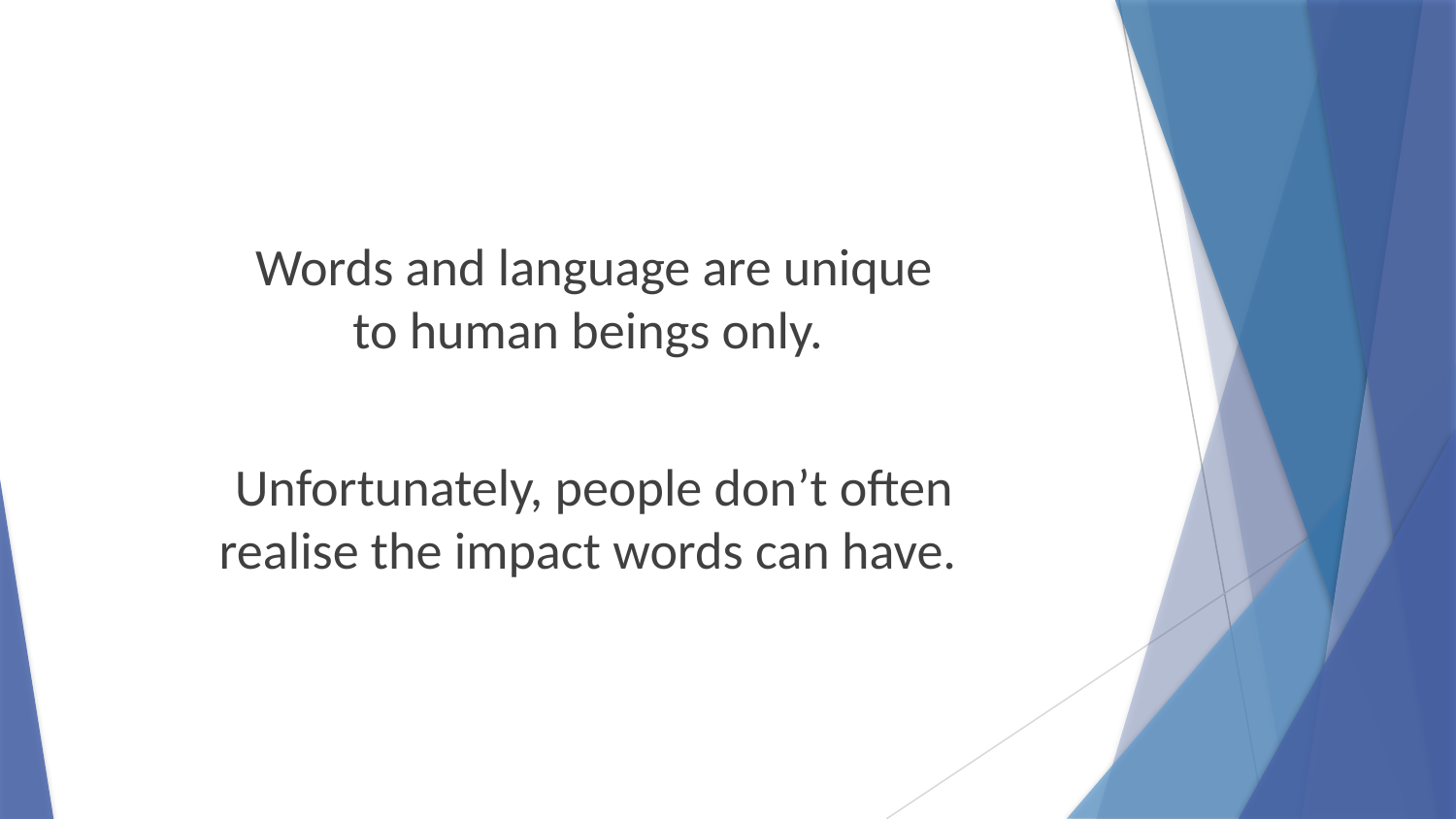

Words and language are unique
to human beings only.

Unfortunately, people don’t often
realise the impact words can have.